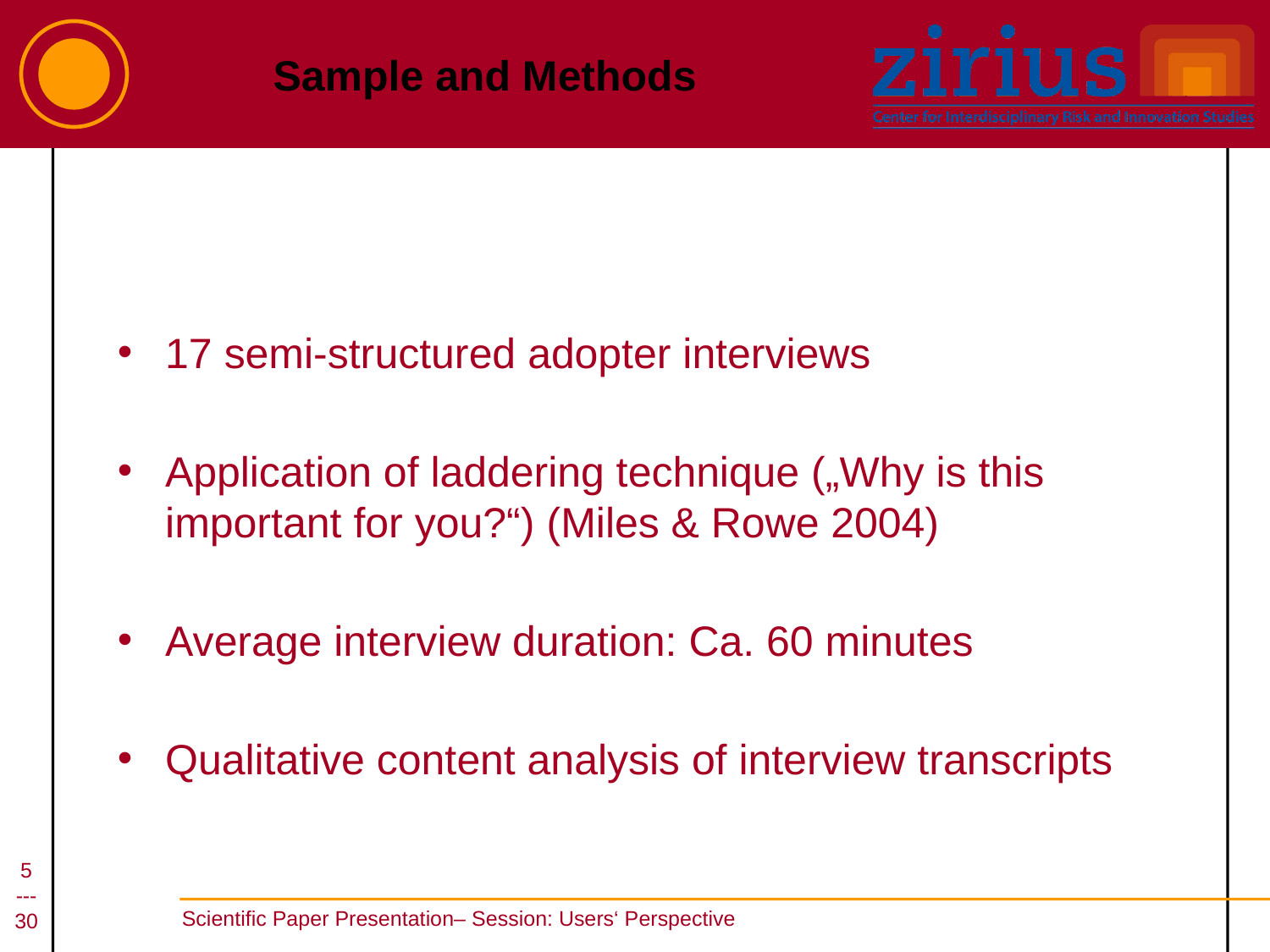

Sample and Methods
17 semi-structured adopter interviews

Application of laddering technique („Why is this important for you?“) (Miles & Rowe 2004)

Average interview duration: Ca. 60 minutes

Qualitative content analysis of interview transcripts
5
---
30